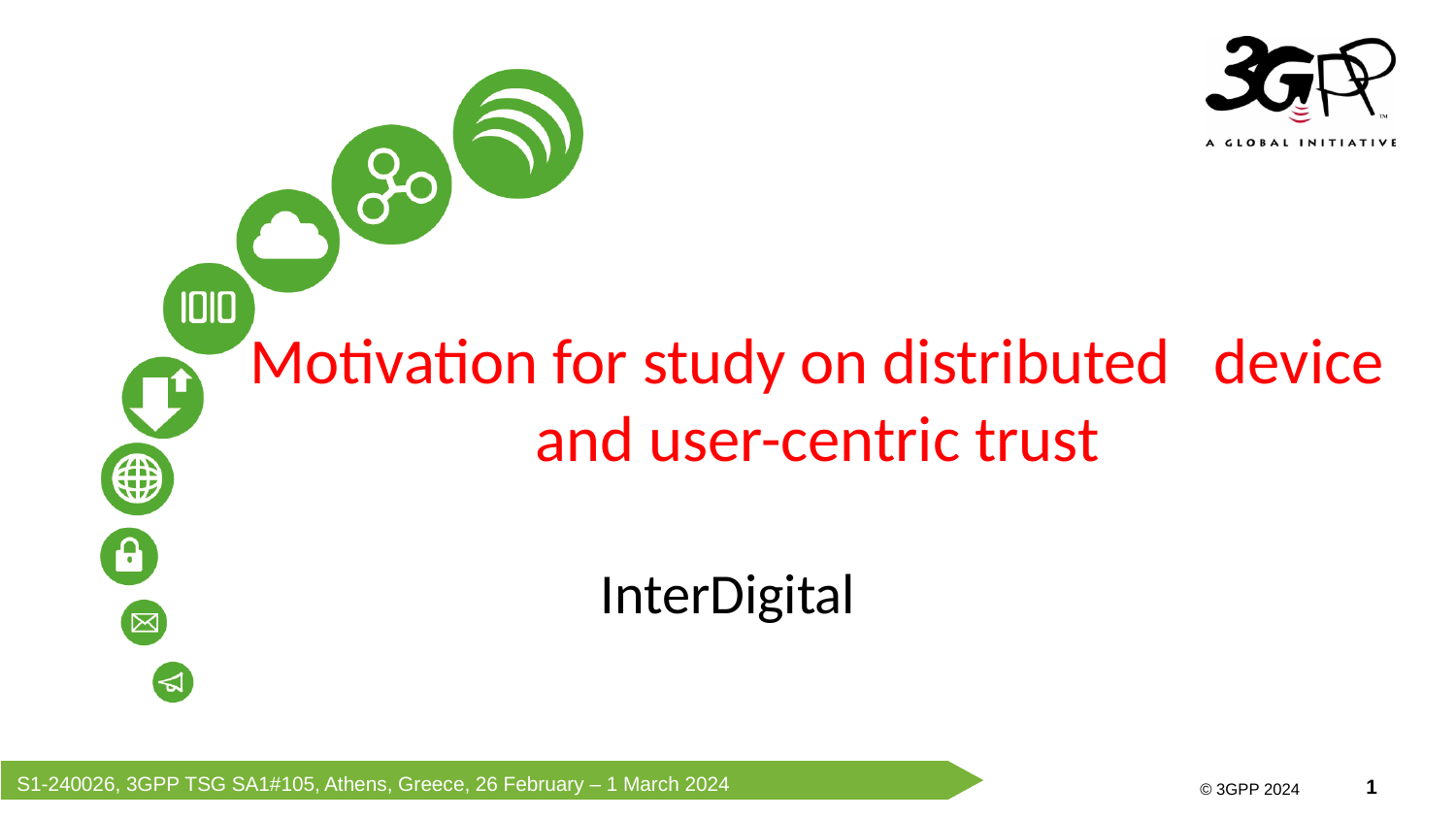

Motivation for study on distributed   device and user-centric trust

InterDigital
S1-240026, 3GPP TSG SA1#105, Athens, Greece, 26 February – 1 March 2024